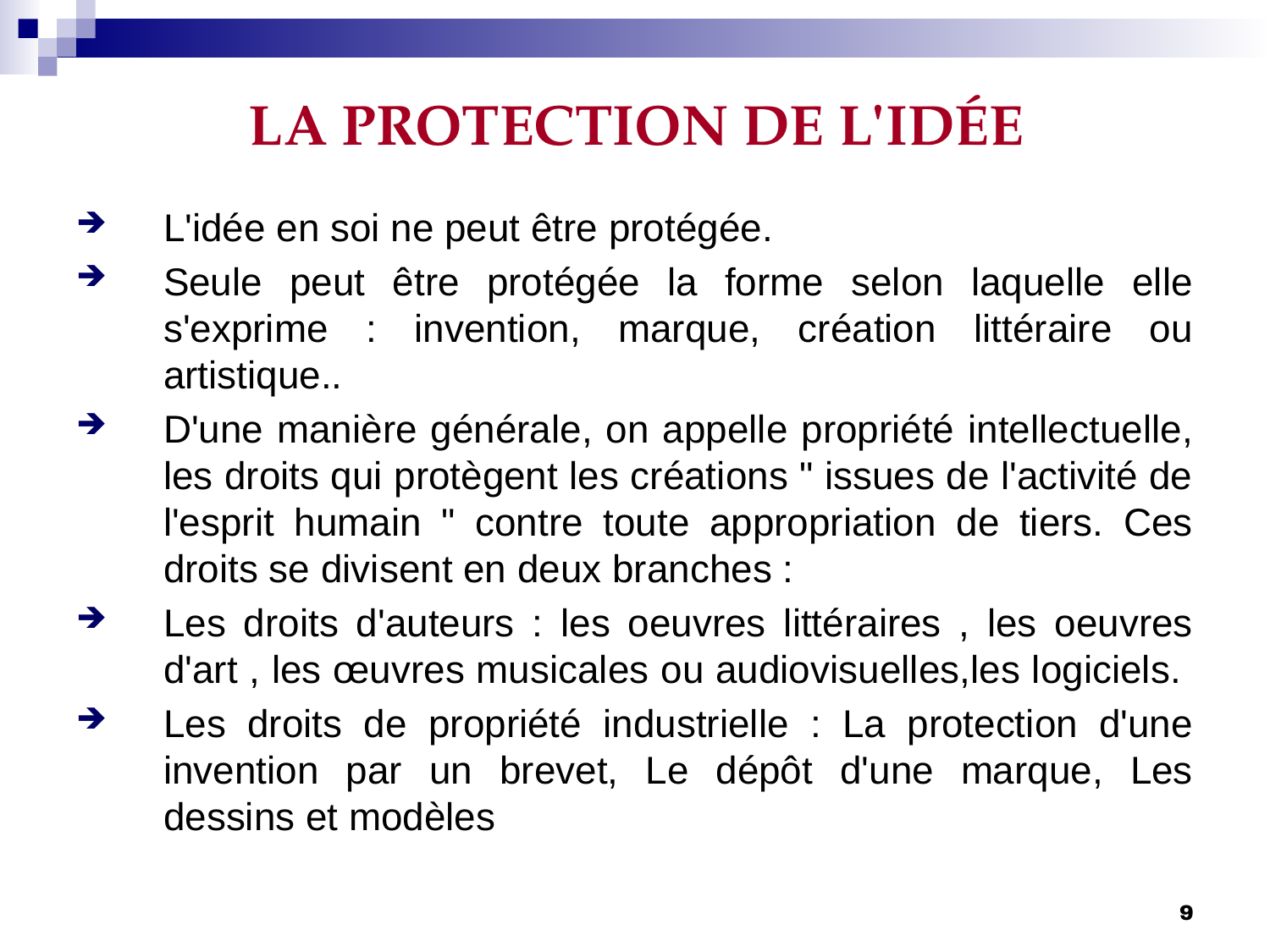

# LA PROTECTION DE L'IDÉE
L'idée en soi ne peut être protégée.
Seule peut être protégée la forme selon laquelle elle s'exprime : invention, marque, création littéraire ou artistique..
D'une manière générale, on appelle propriété intellectuelle, les droits qui protègent les créations " issues de l'activité de l'esprit humain " contre toute appropriation de tiers. Ces droits se divisent en deux branches :
Les droits d'auteurs : les oeuvres littéraires , les oeuvres d'art , les œuvres musicales ou audiovisuelles,les logiciels.
Les droits de propriété industrielle : La protection d'une invention par un brevet, Le dépôt d'une marque, Les dessins et modèles
9